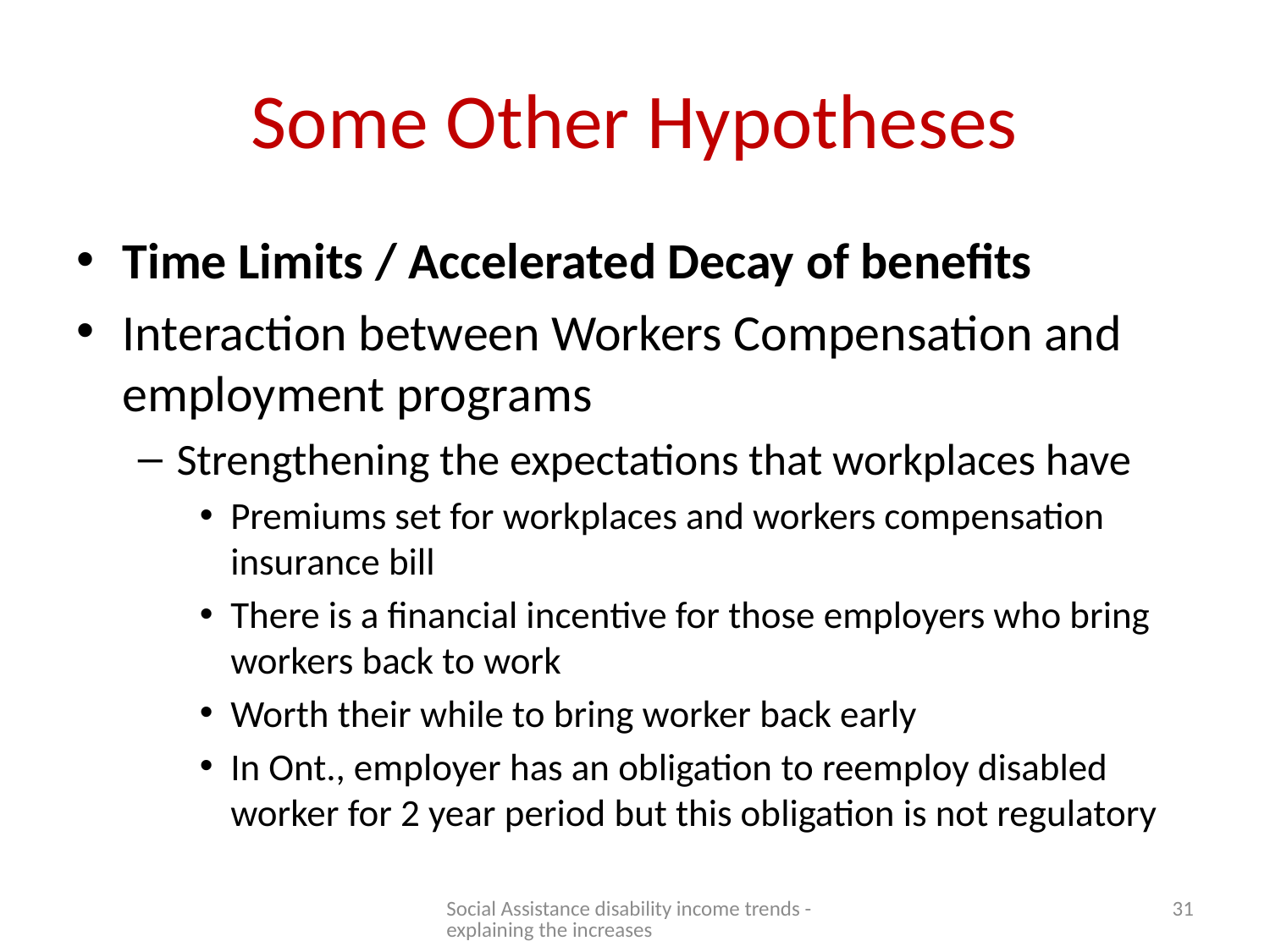

# Some Other Hypotheses
Time Limits / Accelerated Decay of benefits
Interaction between Workers Compensation and employment programs
Strengthening the expectations that workplaces have
Premiums set for workplaces and workers compensation insurance bill
There is a financial incentive for those employers who bring workers back to work
Worth their while to bring worker back early
In Ont., employer has an obligation to reemploy disabled worker for 2 year period but this obligation is not regulatory

Social Assistance disability income trends - explaining the increases
31